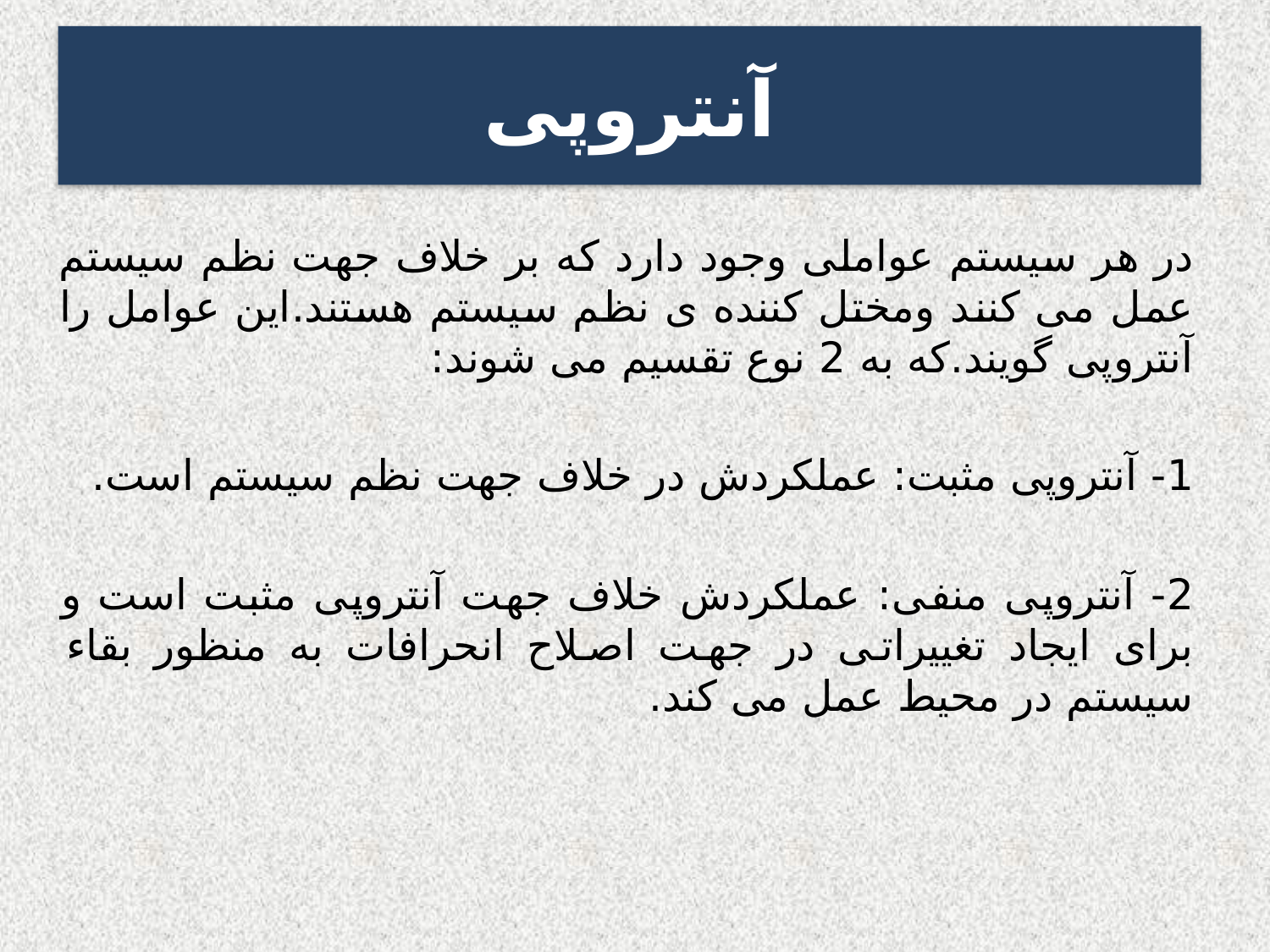

# آنتروپی
در هر سیستم عواملی وجود دارد که بر خلاف جهت نظم سیستم عمل می کنند ومختل کننده ی نظم سیستم هستند.این عوامل را آنتروپی گویند.که به 2 نوع تقسیم می شوند:

1- آنتروپی مثبت: عملکردش در خلاف جهت نظم سیستم است.

2- آنتروپی منفی: عملکردش خلاف جهت آنتروپی مثبت است و برای ایجاد تغییراتی در جهت اصلاح انحرافات به منظور بقاء سیستم در محیط عمل می کند.